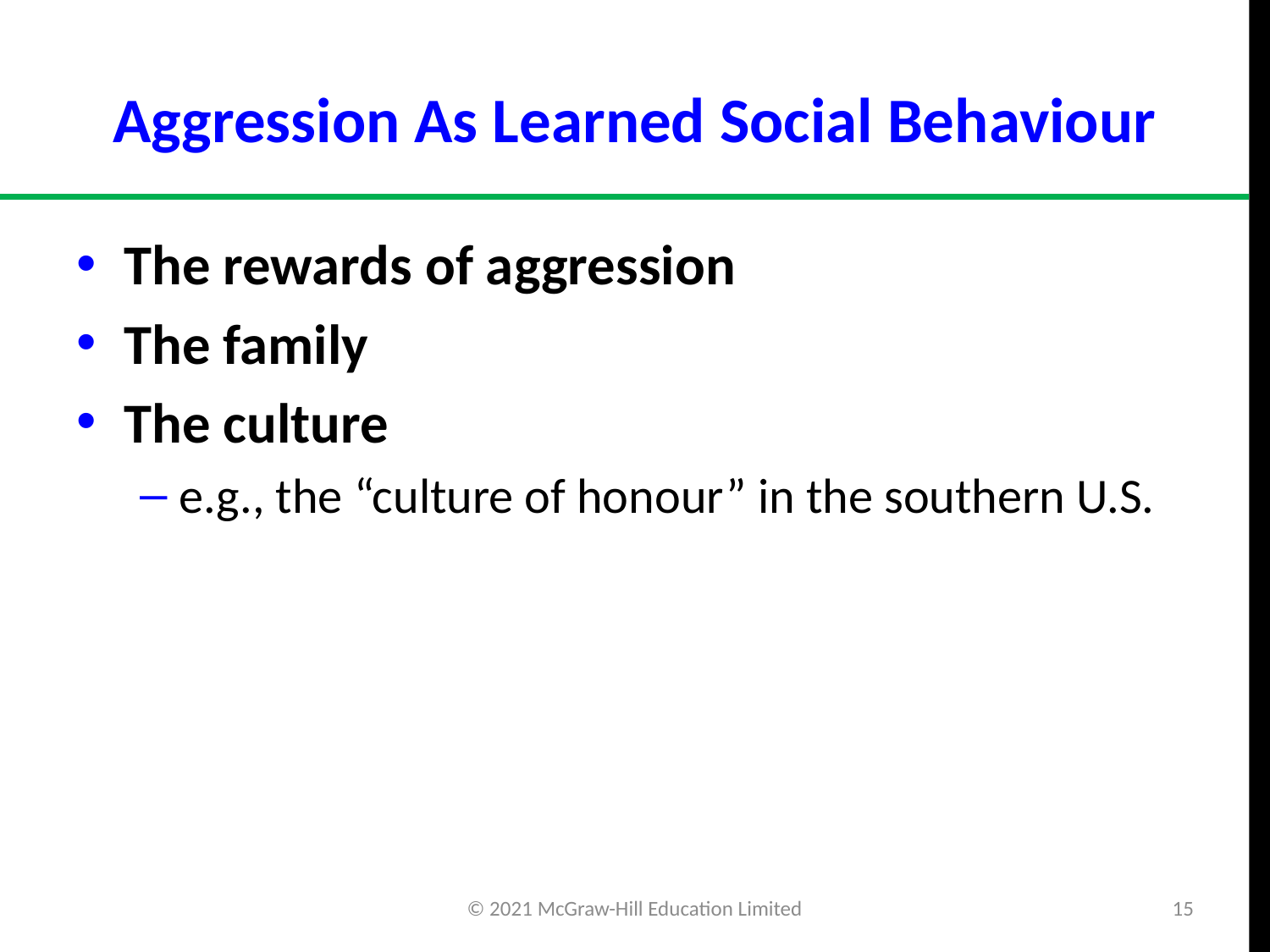

# Aggression As Learned Social Behaviour
The rewards of aggression
The family
The culture
e.g., the “culture of honour” in the southern U.S.
© 2021 McGraw-Hill Education Limited
15